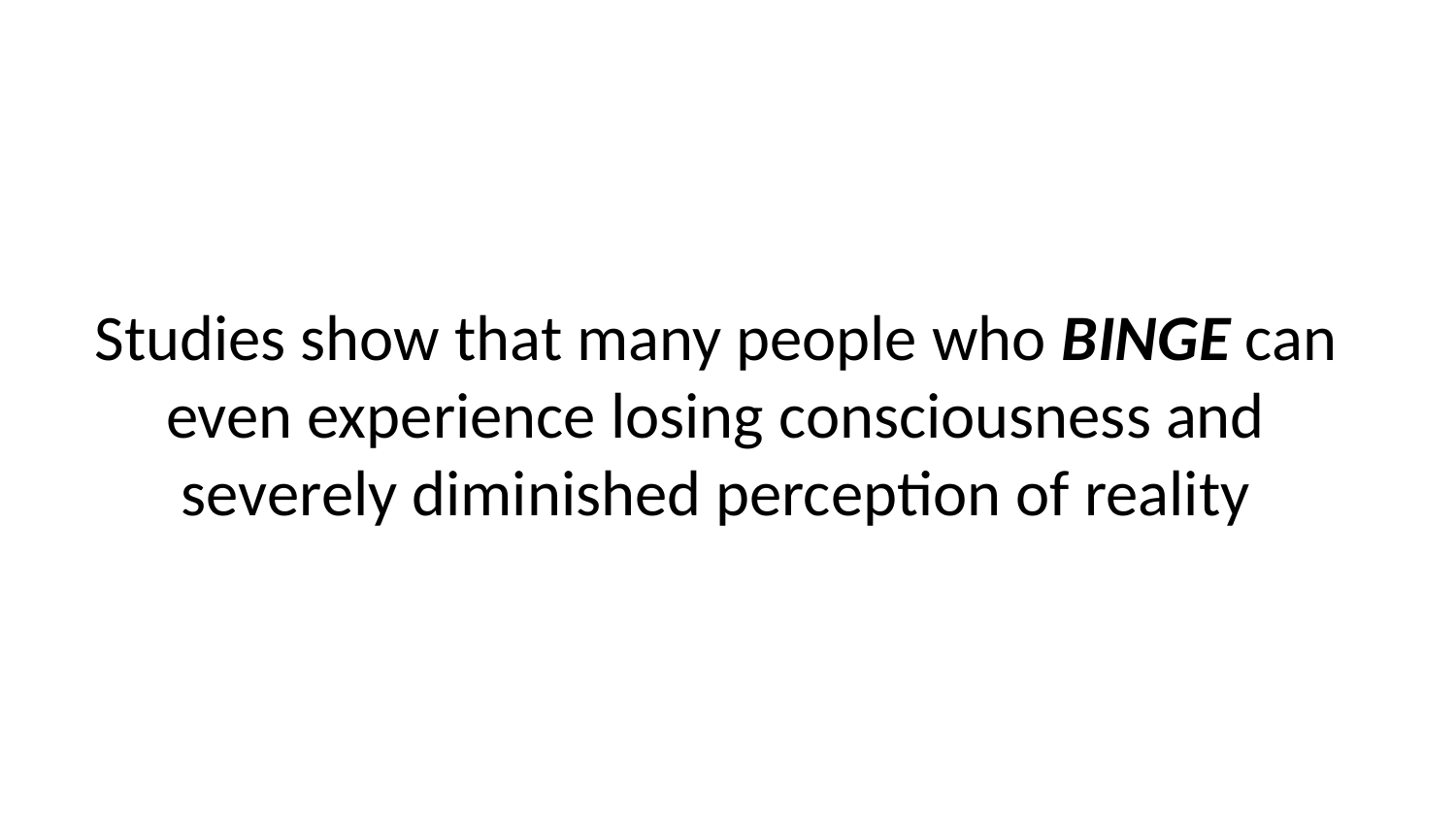

Studies show that many people who BINGE can even experience losing consciousness and severely diminished perception of reality